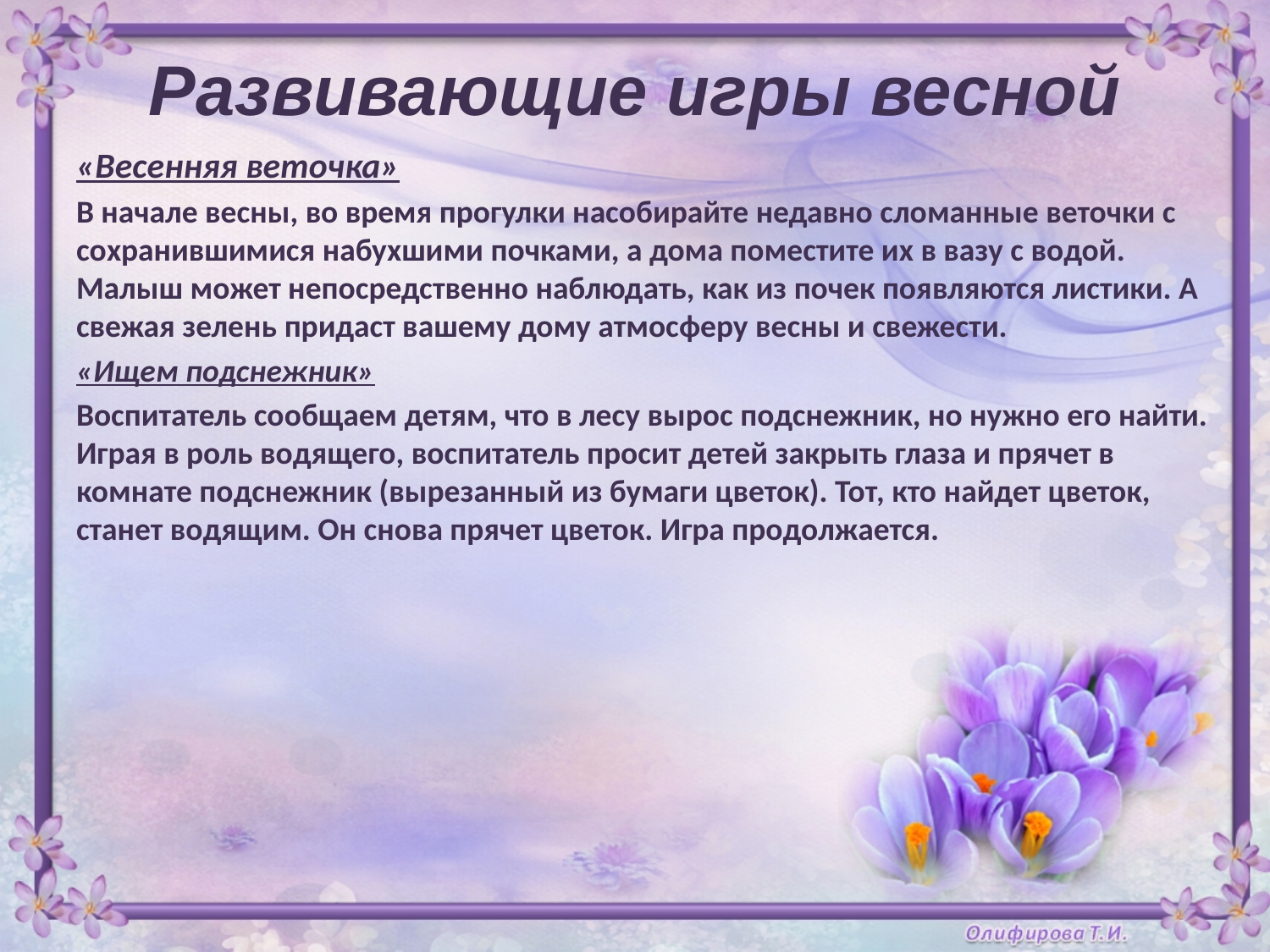

# Развивающие игры весной
«Весенняя веточка»
В начале весны, во время прогулки насобирайте недавно сломанные веточки с сохранившимися набухшими почками, а дома поместите их в вазу с водой. Малыш может непосредственно наблюдать, как из почек появляются листики. А свежая зелень придаст вашему дому атмосферу весны и свежести.
«Ищем подснежник»
Воспитатель сообщаем детям, что в лесу вырос подснежник, но нужно его найти. Играя в роль водящего, воспитатель просит детей закрыть глаза и прячет в комнате подснежник (вырезанный из бумаги цветок). Тот, кто найдет цветок, станет водящим. Он снова прячет цветок. Игра продолжается.